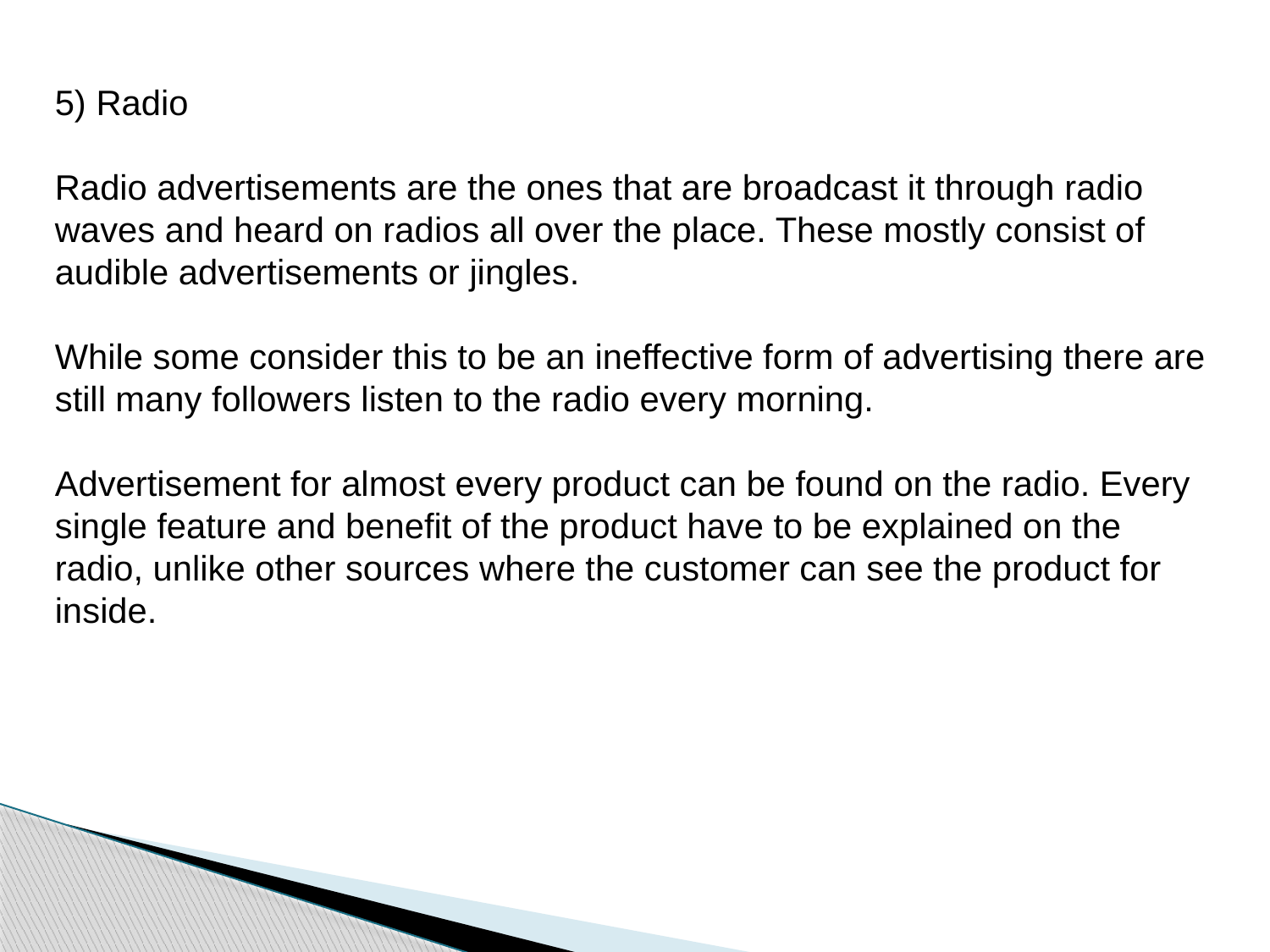

5) Radio

Radio advertisements are the ones that are broadcast it through radio waves and heard on radios all over the place. These mostly consist of audible advertisements or jingles.

While some consider this to be an ineffective form of advertising there are still many followers listen to the radio every morning.

Advertisement for almost every product can be found on the radio. Every single feature and benefit of the product have to be explained on the radio, unlike other sources where the customer can see the product for inside.